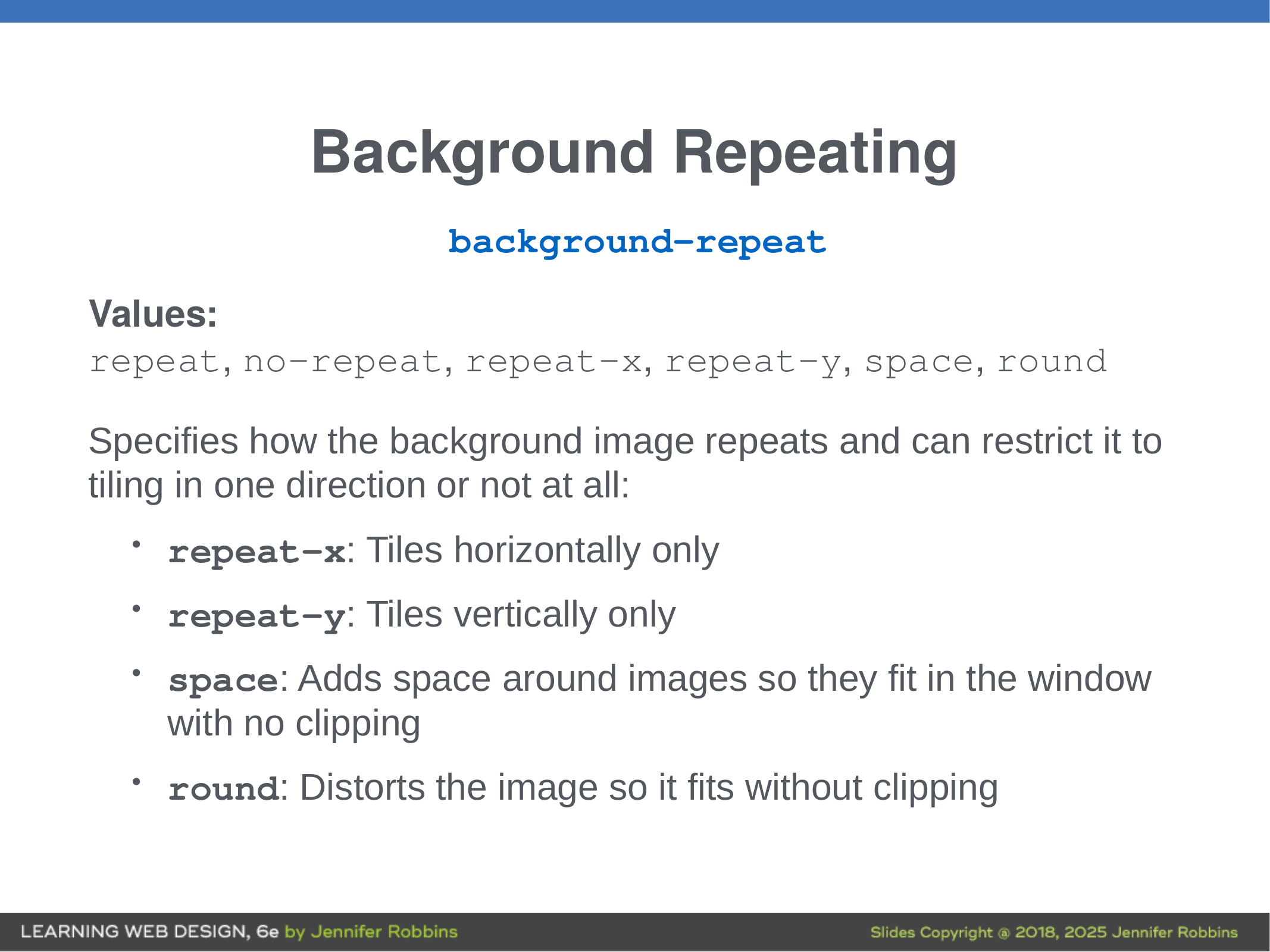

# Background Repeating
background-repeat
Values:
repeat, no-repeat, repeat-x, repeat-y, space, round
Specifies how the background image repeats and can restrict it to tiling in one direction or not at all:
repeat-x: Tiles horizontally only
repeat-y: Tiles vertically only
space: Adds space around images so they fit in the window with no clipping
round: Distorts the image so it fits without clipping